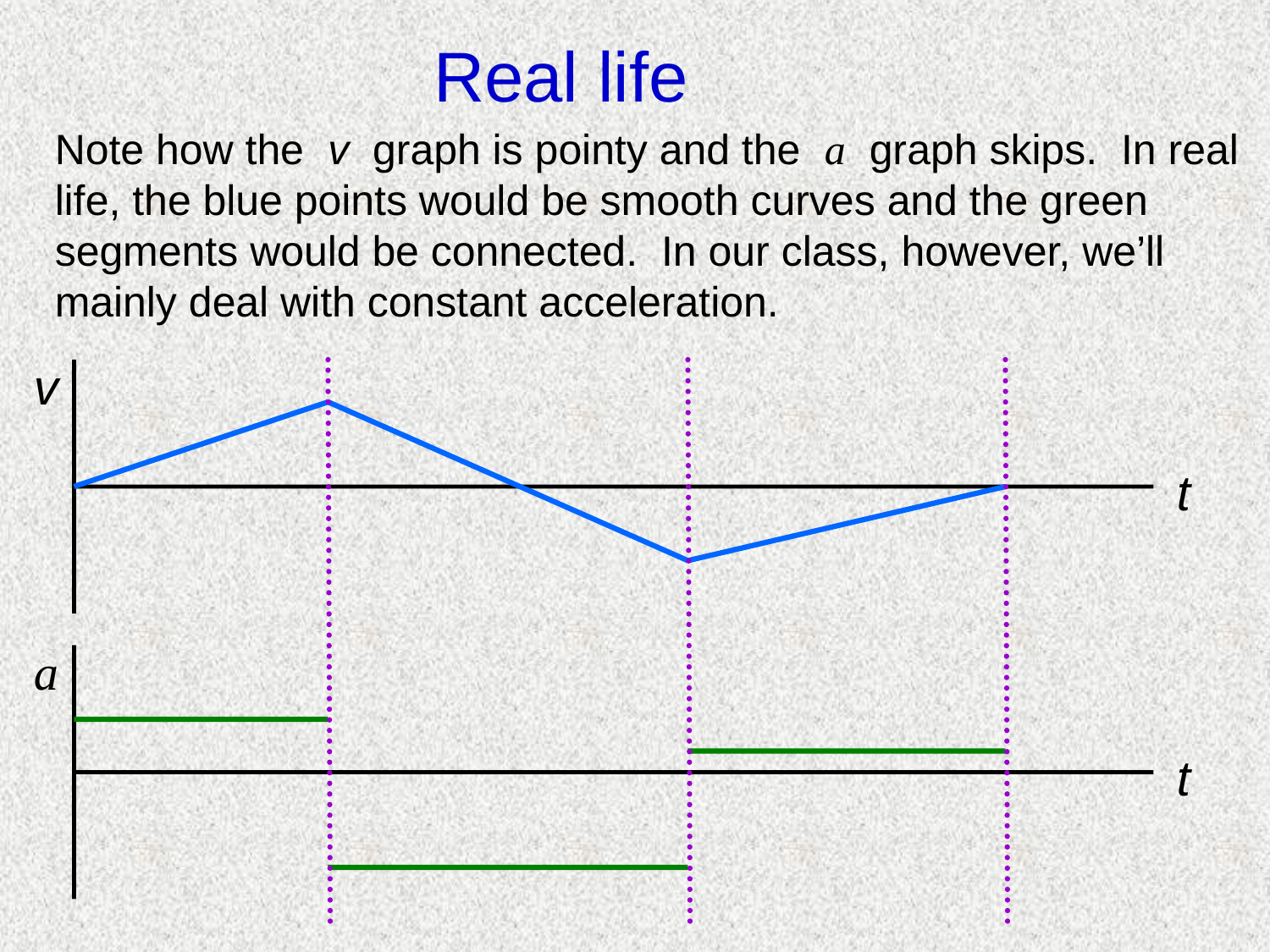

# Real life
Note how the  v  graph is pointy and the  a  graph skips.  In real life, the blue points would be smooth curves and the green segments would be connected.  In our class, however, we’ll mainly deal with constant acceleration.
v

t

a

t